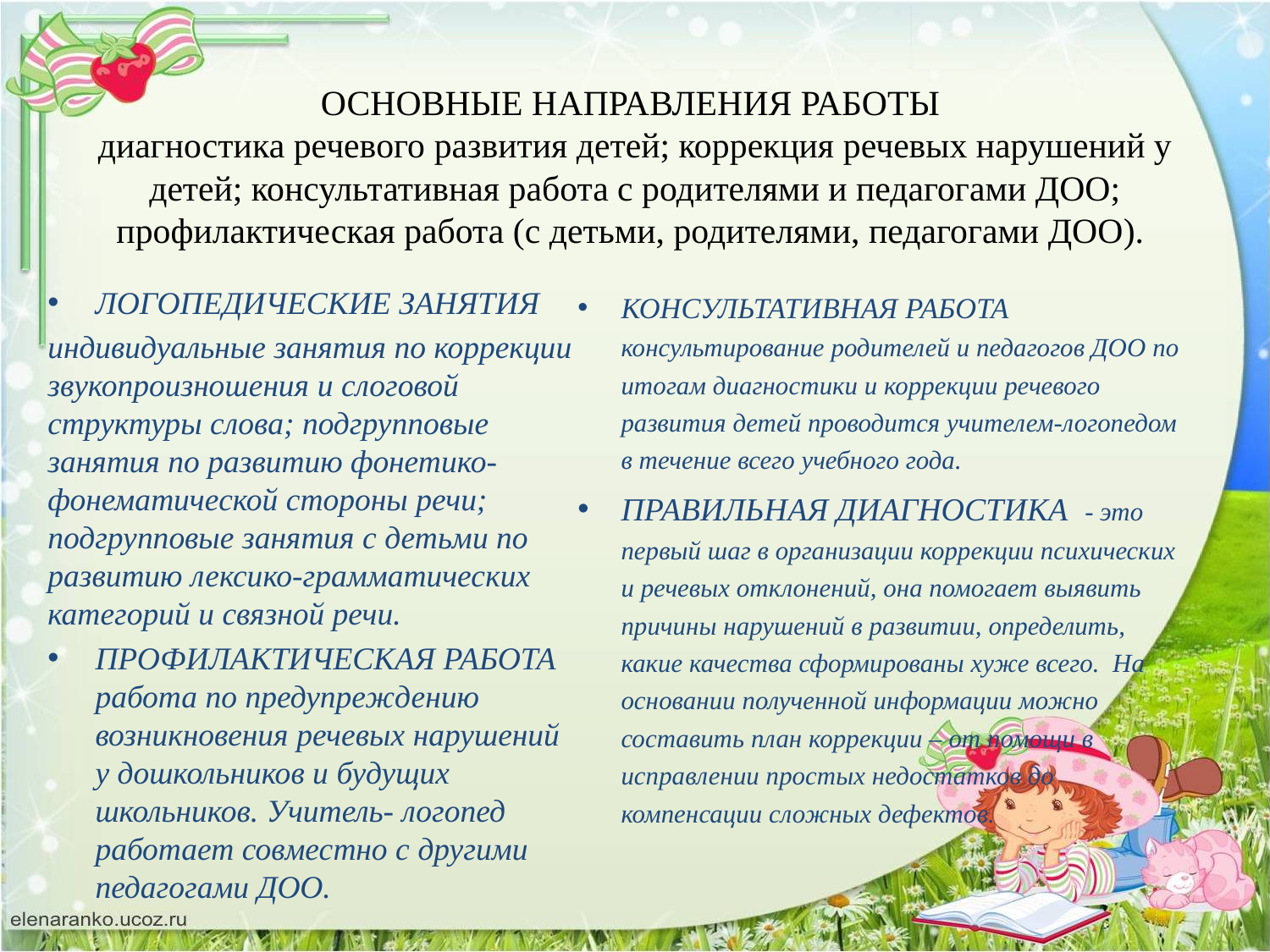

# ОСНОВНЫЕ НАПРАВЛЕНИЯ РАБОТЫ диагностика речевого развития детей; коррекция речевых нарушений у детей; консультативная работа с родителями и педагогами ДОО; профилактическая работа (с детьми, родителями, педагогами ДОО).

ЛОГОПЕДИЧЕСКИЕ ЗАНЯТИЯ
индивидуальные занятия по коррекции звукопроизношения и слоговой структуры слова; подгрупповые занятия по развитию фонетико-фонематической стороны речи; подгрупповые занятия с детьми по развитию лексико-грамматических категорий и связной речи.
ПРОФИЛАКТИЧЕСКАЯ РАБОТА работа по предупреждению возникновения речевых нарушений у дошкольников и будущих школьников. Учитель- логопед работает совместно с другими педагогами ДОО.

КОНСУЛЬТАТИВНАЯ РАБОТА консультирование родителей и педагогов ДОО по итогам диагностики и коррекции речевого развития детей проводится учителем-логопедом в течение всего учебного года.
ПРАВИЛЬНАЯ ДИАГНОСТИКА  - это первый шаг в организации коррекции психических и речевых отклонений, она помогает выявить причины нарушений в развитии, определить, какие качества сформированы хуже всего.  На основании полученной информации можно составить план коррекции – от помощи в исправлении простых недостатков до компенсации сложных дефектов.